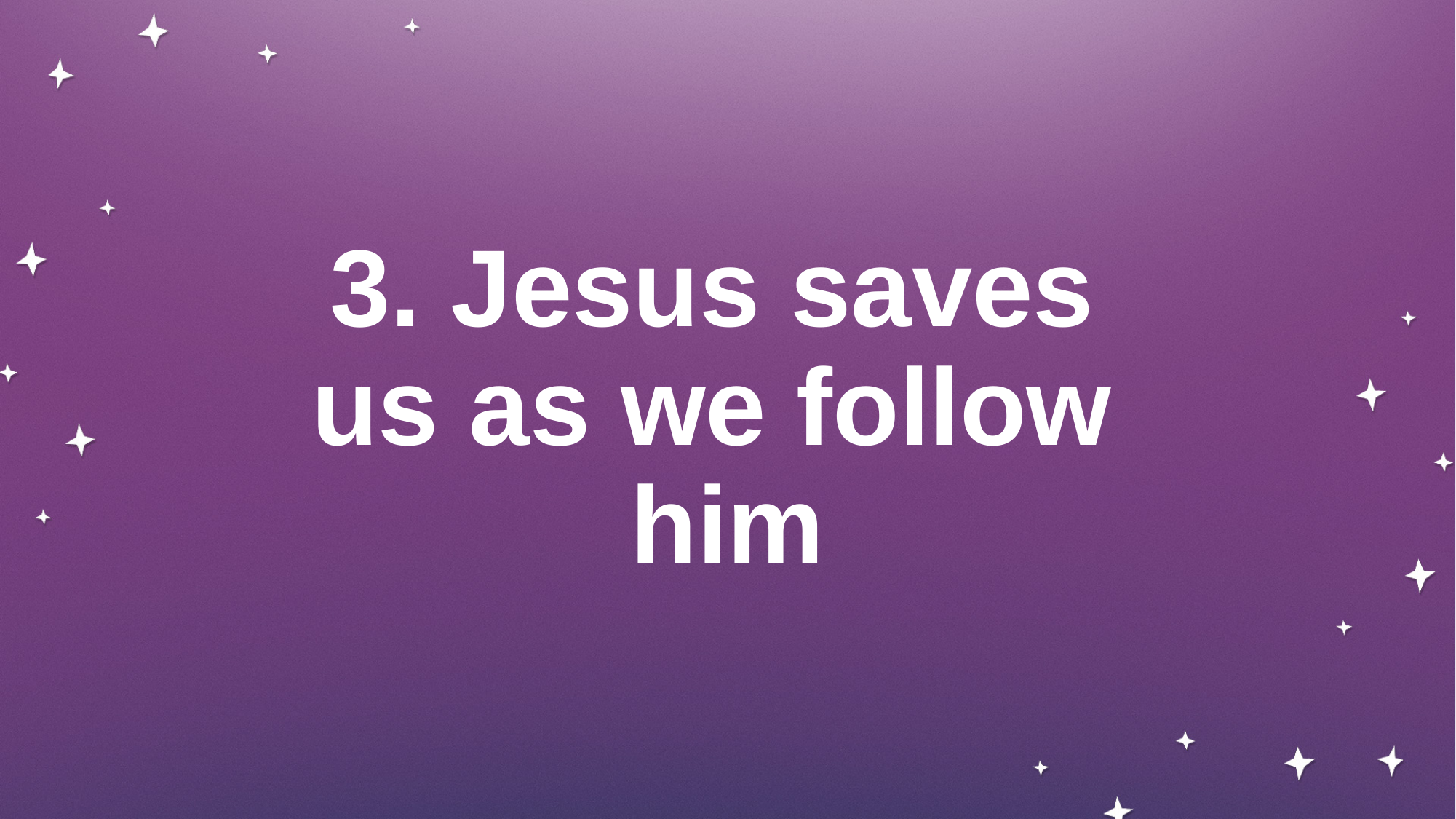

# 3. Jesus saves us as we follow him